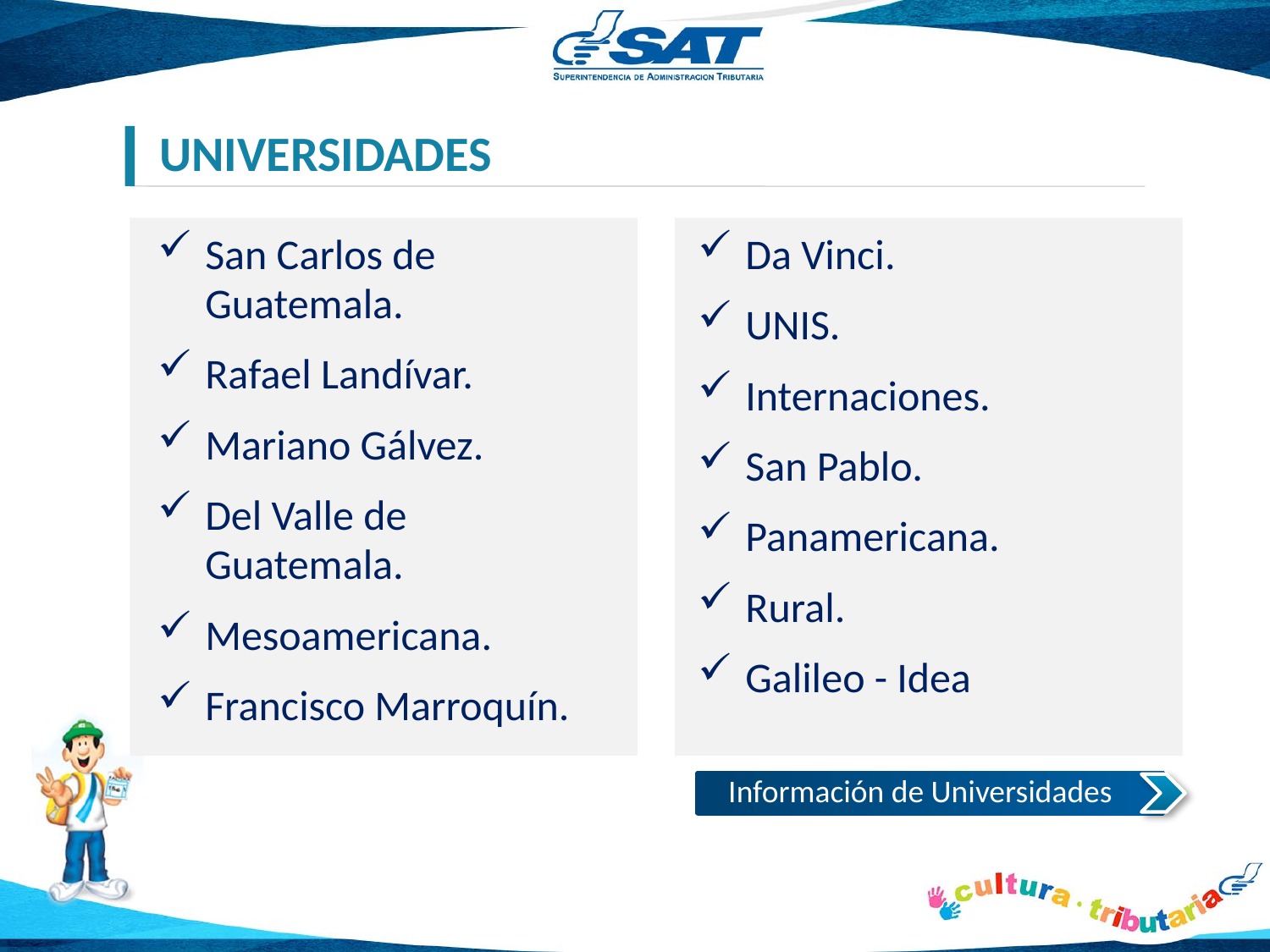

UNIVERSIDADES

San Carlos de Guatemala.
Rafael Landívar.
Mariano Gálvez.
Del Valle de Guatemala.
Mesoamericana.
Francisco Marroquín.
Da Vinci.
UNIS.
Internaciones.
San Pablo.
Panamericana.
Rural.
Galileo - Idea

Información de Universidades